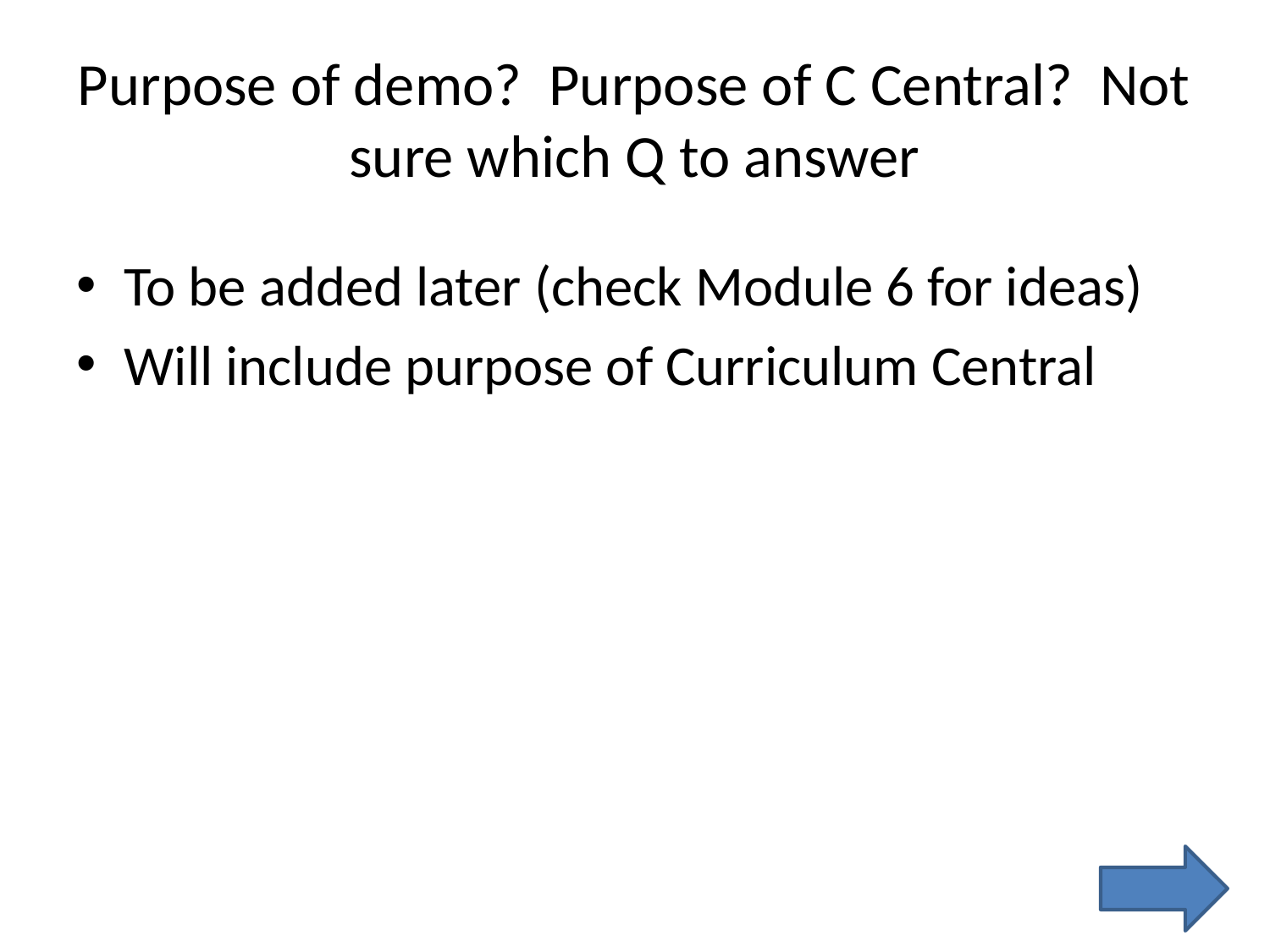

# Purpose of demo?  Purpose of C Central?  Not sure which Q to answer
To be added later (check Module 6 for ideas)
Will include purpose of Curriculum Central